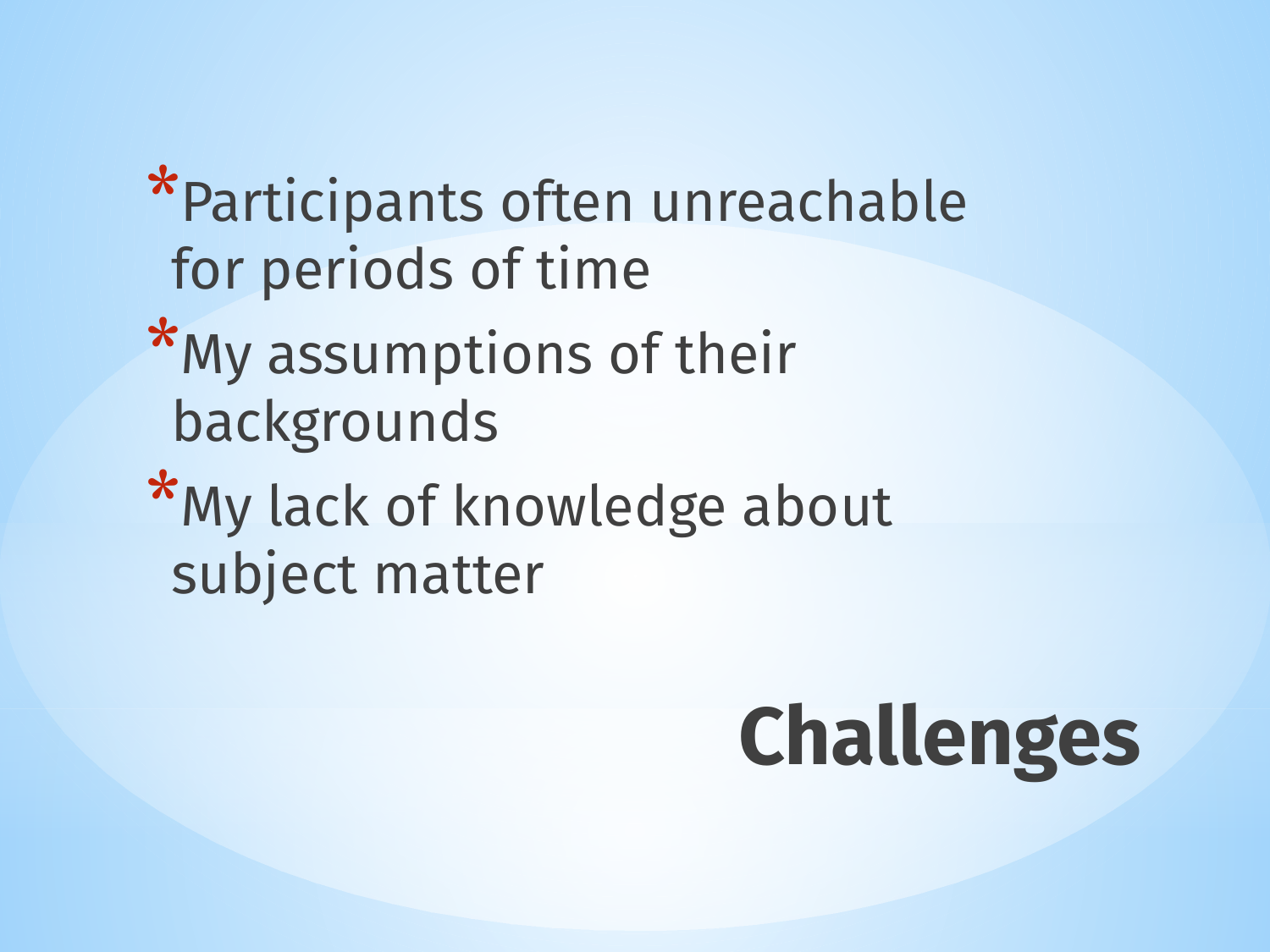

Participants often unreachable for periods of time
My assumptions of their backgrounds
My lack of knowledge about subject matter
Challenges